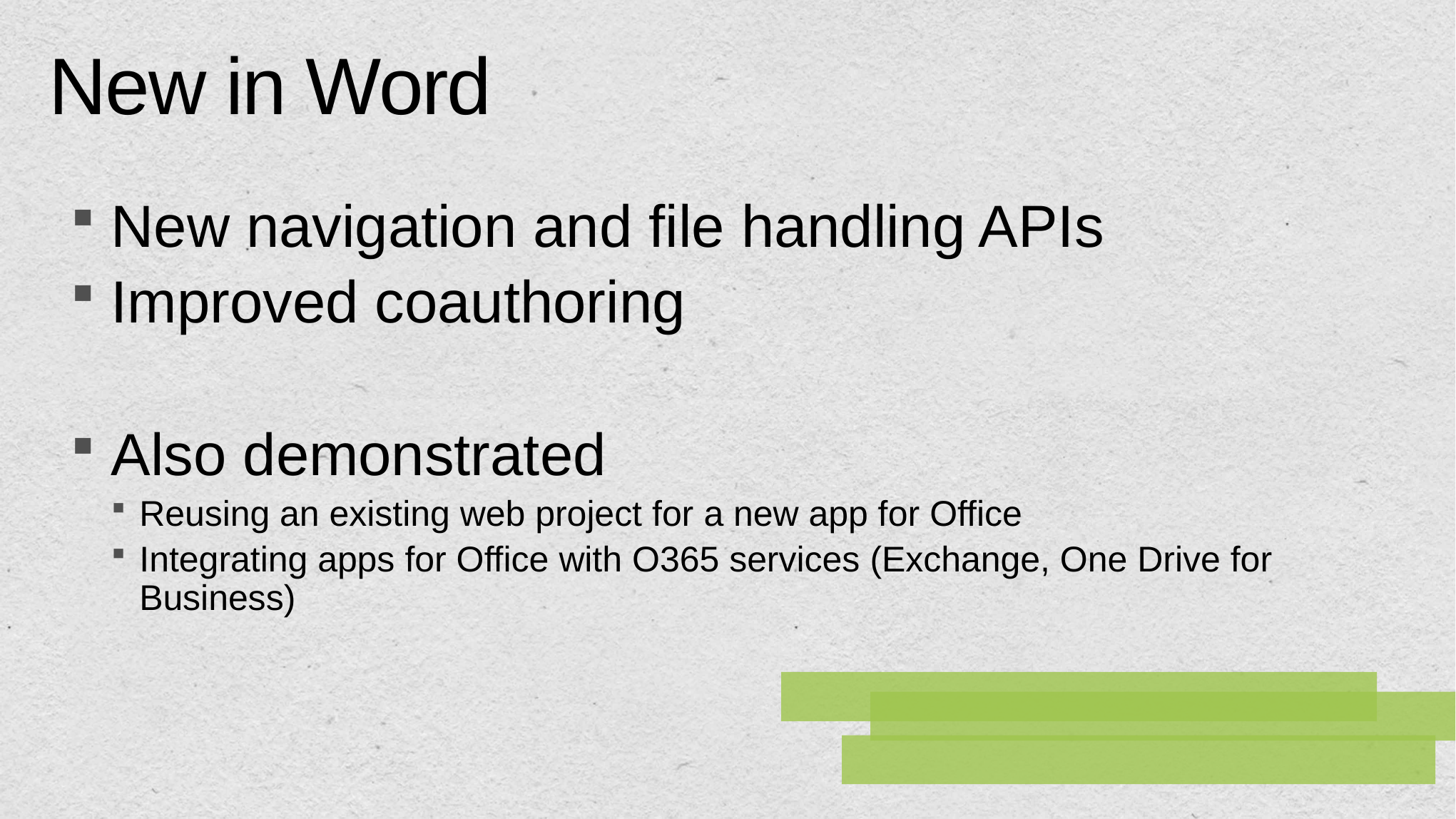

# New in Word
New navigation and file handling APIs
Improved coauthoring

Also demonstrated
Reusing an existing web project for a new app for Office
Integrating apps for Office with O365 services (Exchange, One Drive for Business)